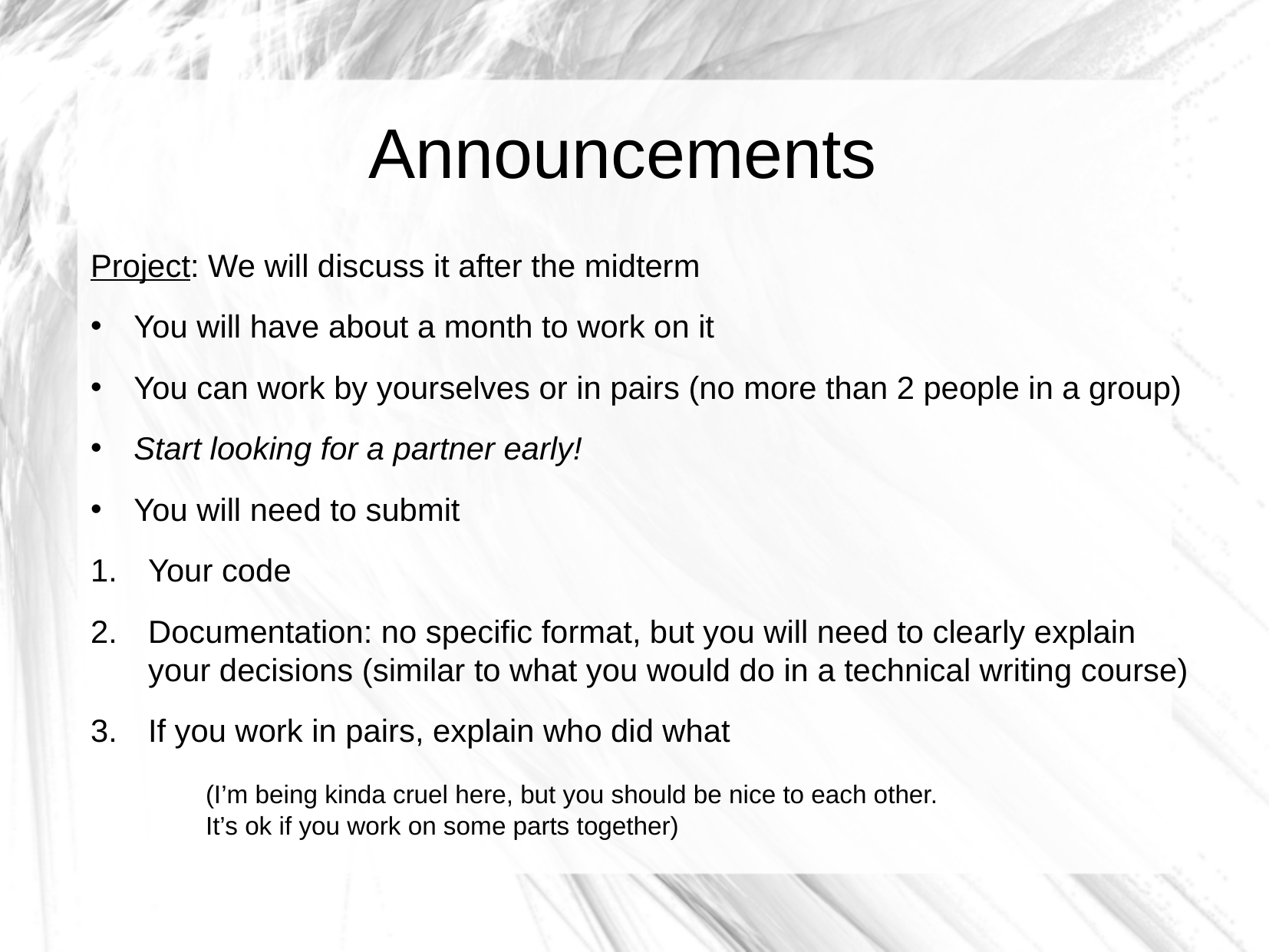

Announcements
Project: We will discuss it after the midterm
You will have about a month to work on it
You can work by yourselves or in pairs (no more than 2 people in a group)
Start looking for a partner early!
You will need to submit
Your code
Documentation: no specific format, but you will need to clearly explain your decisions (similar to what you would do in a technical writing course)
If you work in pairs, explain who did what
	(I’m being kinda cruel here, but you should be nice to each other.
	It’s ok if you work on some parts together)